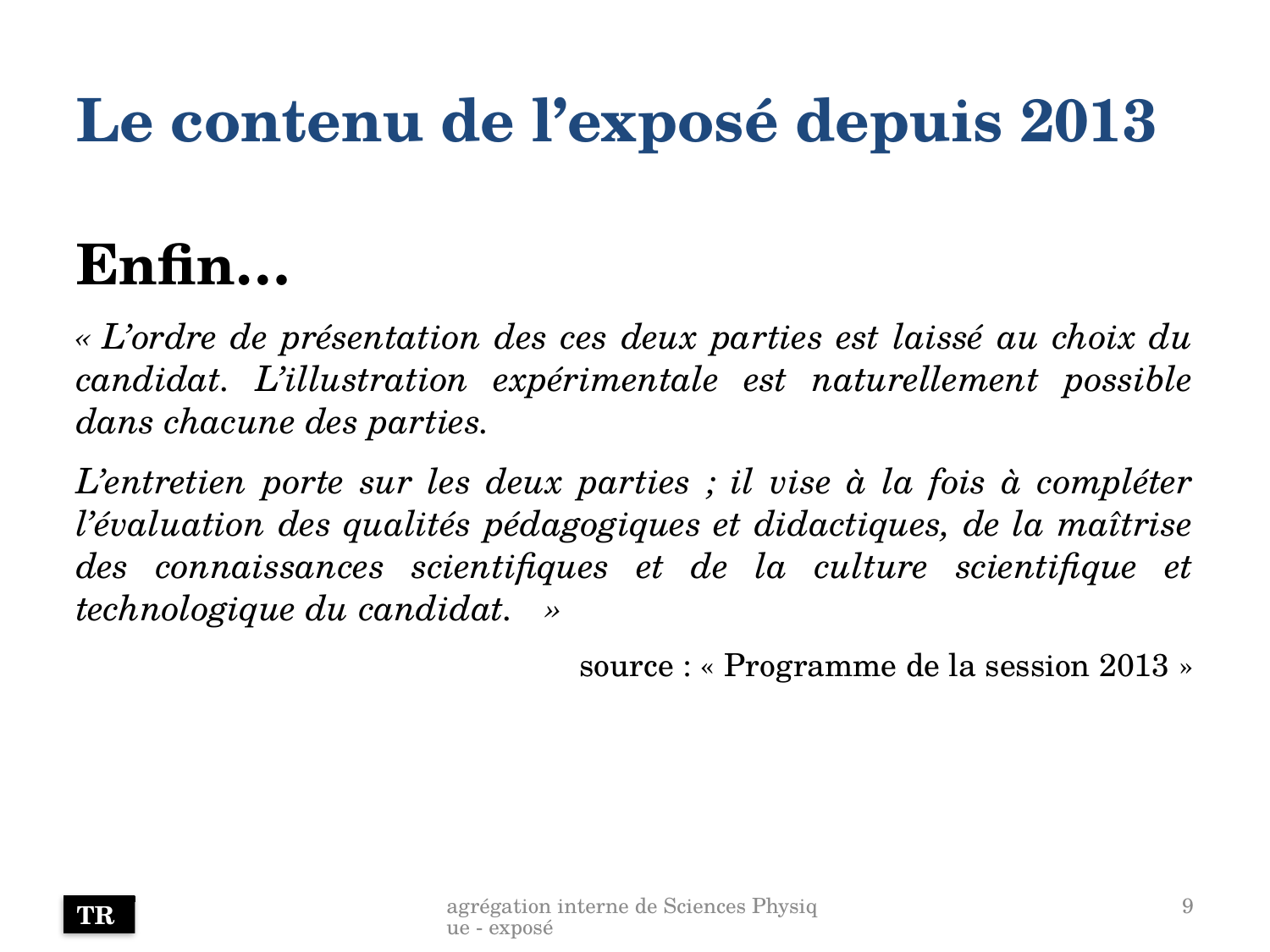

# Le contenu de l’exposé depuis 2013
Enfin…
« L’ordre de présentation des ces deux parties est laissé au choix du candidat. L’illustration expérimentale est naturellement possible dans chacune des parties.
L’entretien porte sur les deux parties ; il vise à la fois à compléter l’évaluation des qualités pédagogiques et didactiques, de la maîtrise des connaissances scientifiques et de la culture scientifique et technologique du candidat.   »
source : « Programme de la session 2013 »

agrégation interne de Sciences Physique - exposé
9
TR